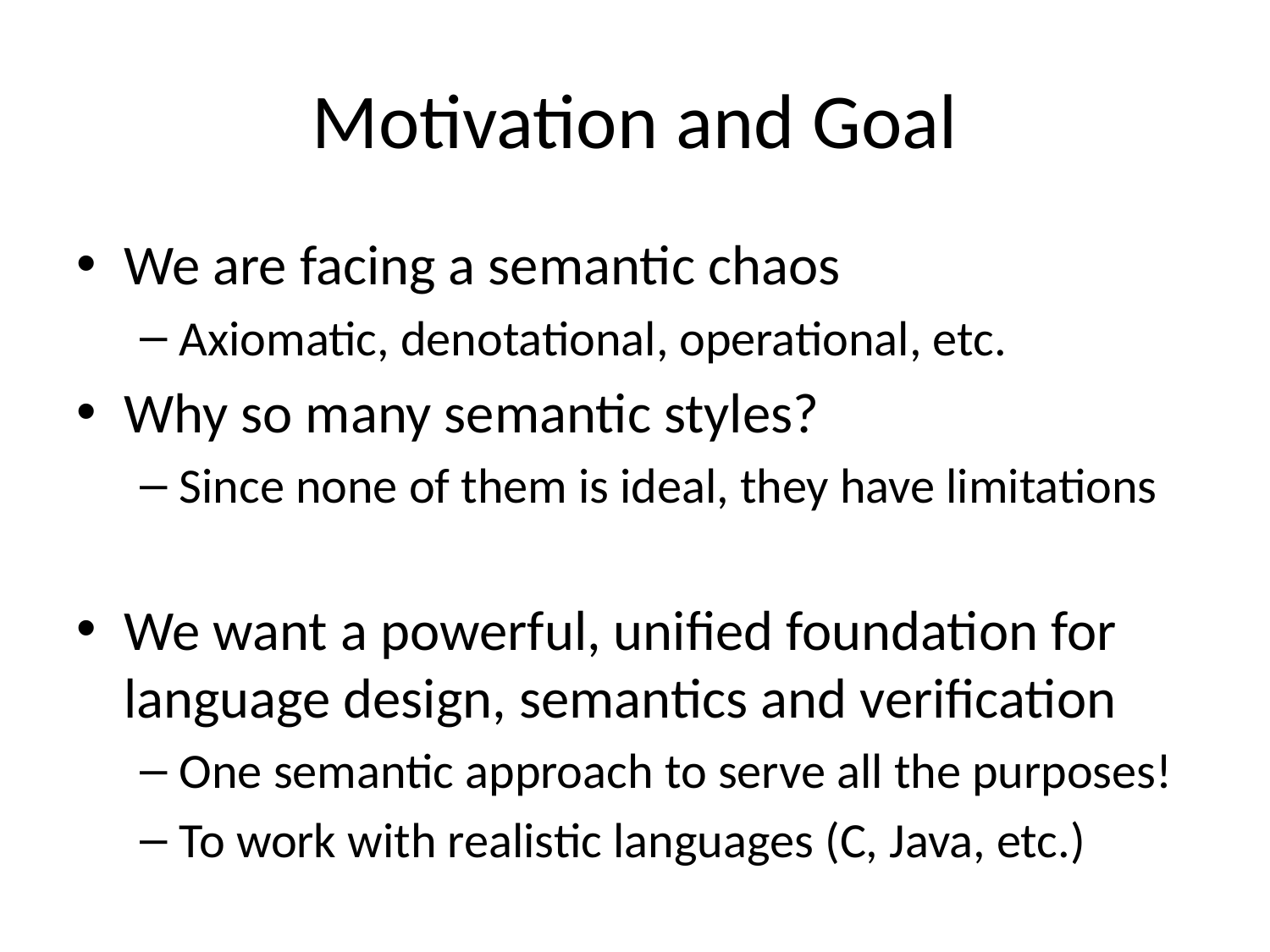

# Motivation and Goal
We are facing a semantic chaos
Axiomatic, denotational, operational, etc.
Why so many semantic styles?
Since none of them is ideal, they have limitations

We want a powerful, unified foundation for language design, semantics and verification
One semantic approach to serve all the purposes!
To work with realistic languages (C, Java, etc.)